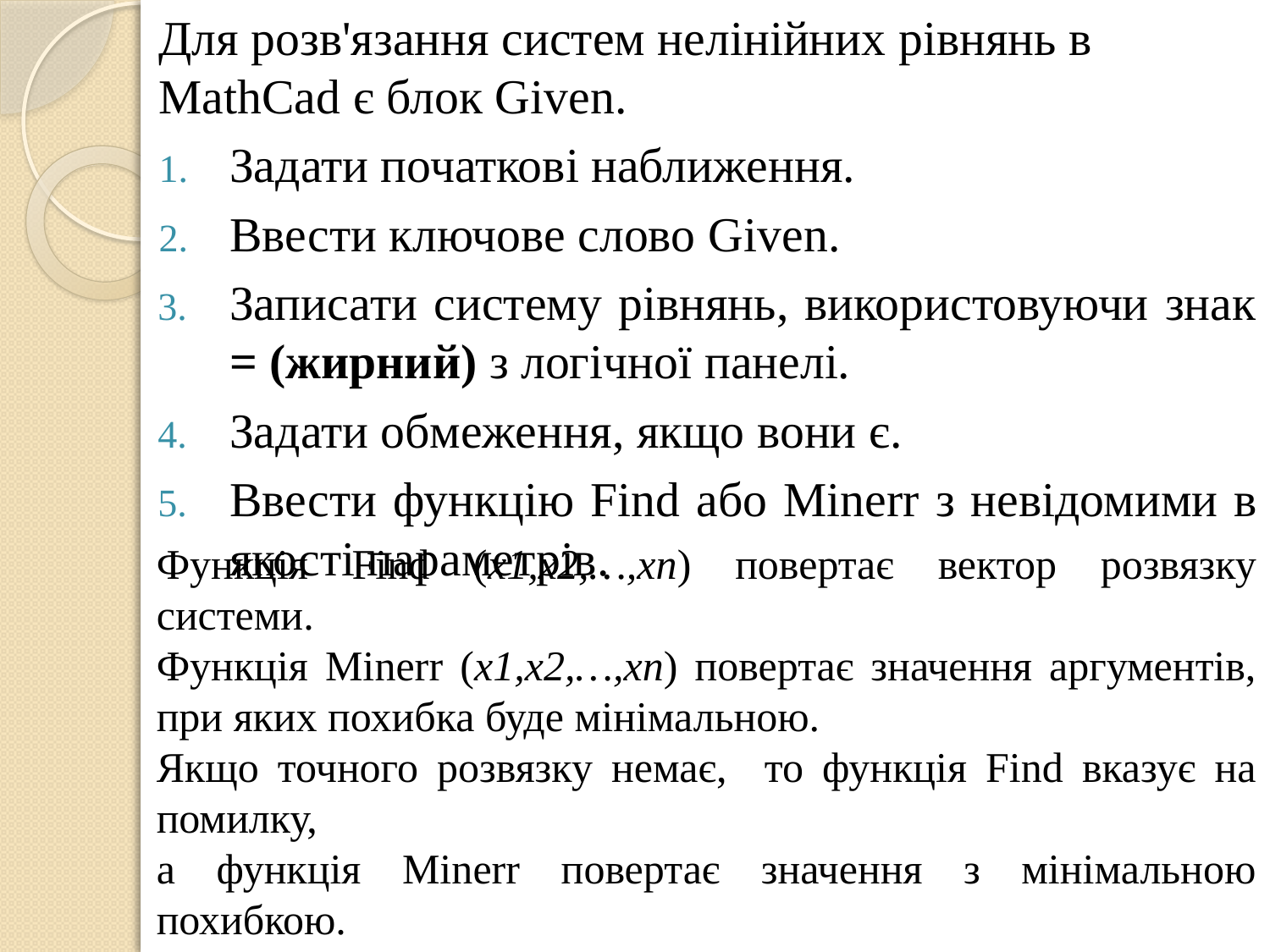

Для розв'язання систем нелінійних рівнянь в MathCad є блок Given.
Задати початкові наближення.
Ввести ключове слово Given.
Записати систему рівнянь, використовуючи знак = (жирний) з логічної панелі.
Задати обмеження, якщо вони є.
Ввести функцію Find або Minerr з невідомими в якості параметрів.

Функція Find (x1,x2,…,xn) повертає вектор розвязку системи.
Функція Мinerr (x1,x2,…,xn) повертає значення аргументів, при яких похибка буде мінімальною.
Якщо точного розвязку немає,  то функція Find вказує на помилку,
а функція Minerr повертає значення з мінімальною похибкою.